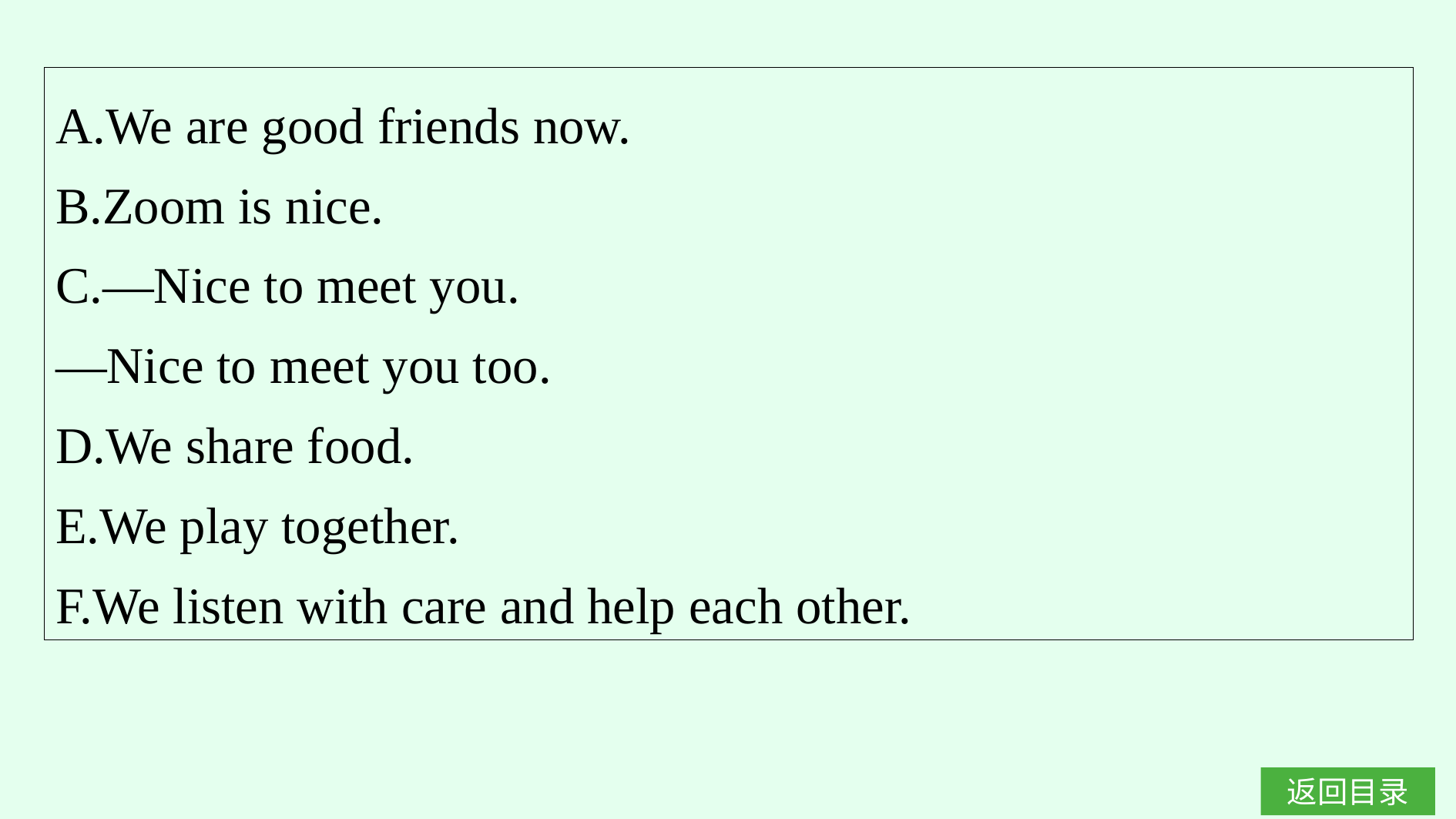

A.We are good friends now.
B.Zoom is nice.
C.—Nice to meet you.
—Nice to meet you too.
D.We share food.
E.We play together.
F.We listen with care and help each other.